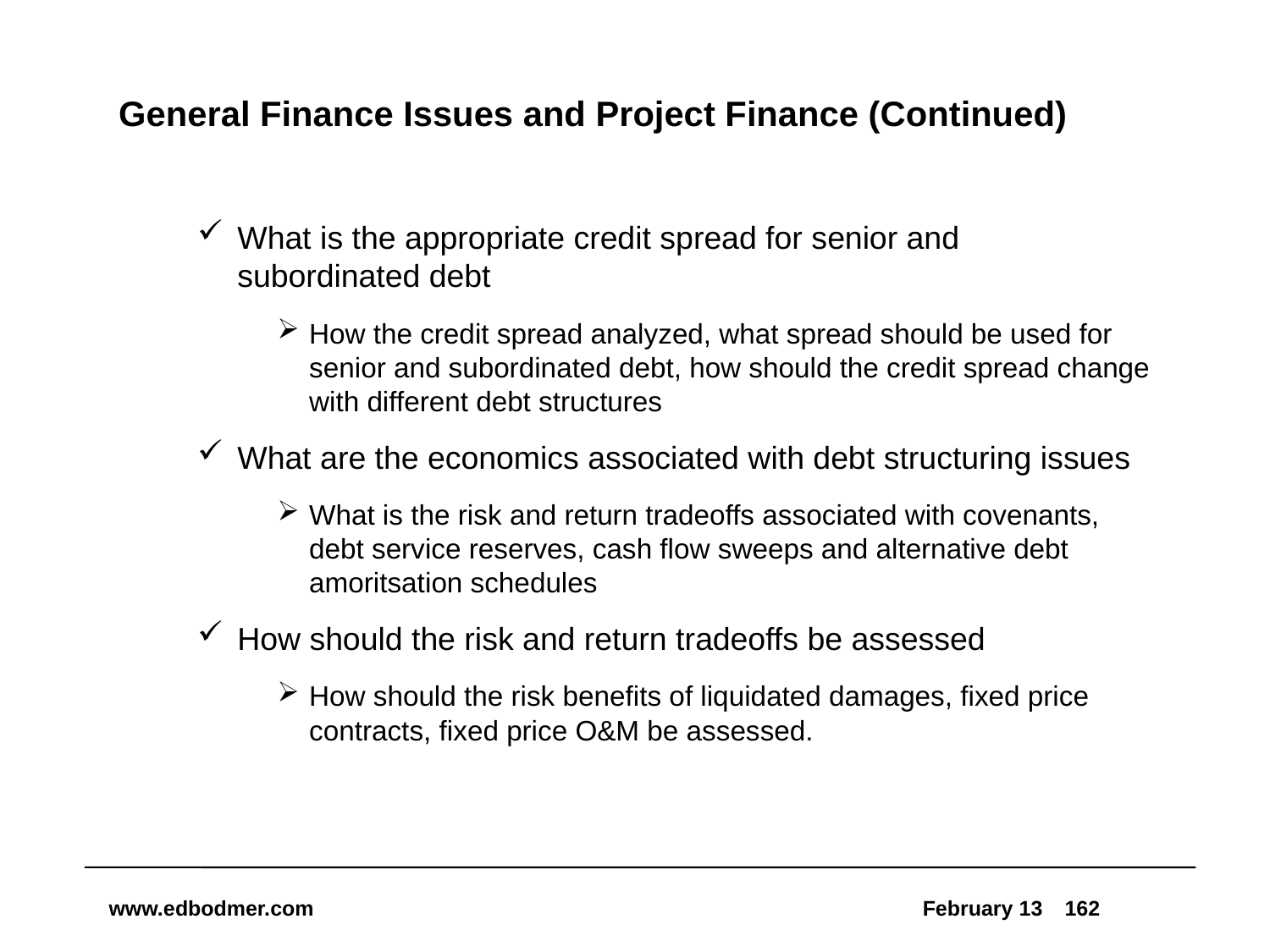

# General Finance Issues and Project Finance (Continued)
What is the appropriate credit spread for senior and subordinated debt
How the credit spread analyzed, what spread should be used for senior and subordinated debt, how should the credit spread change with different debt structures
What are the economics associated with debt structuring issues
What is the risk and return tradeoffs associated with covenants, debt service reserves, cash flow sweeps and alternative debt amoritsation schedules
How should the risk and return tradeoffs be assessed
How should the risk benefits of liquidated damages, fixed price contracts, fixed price O&M be assessed.